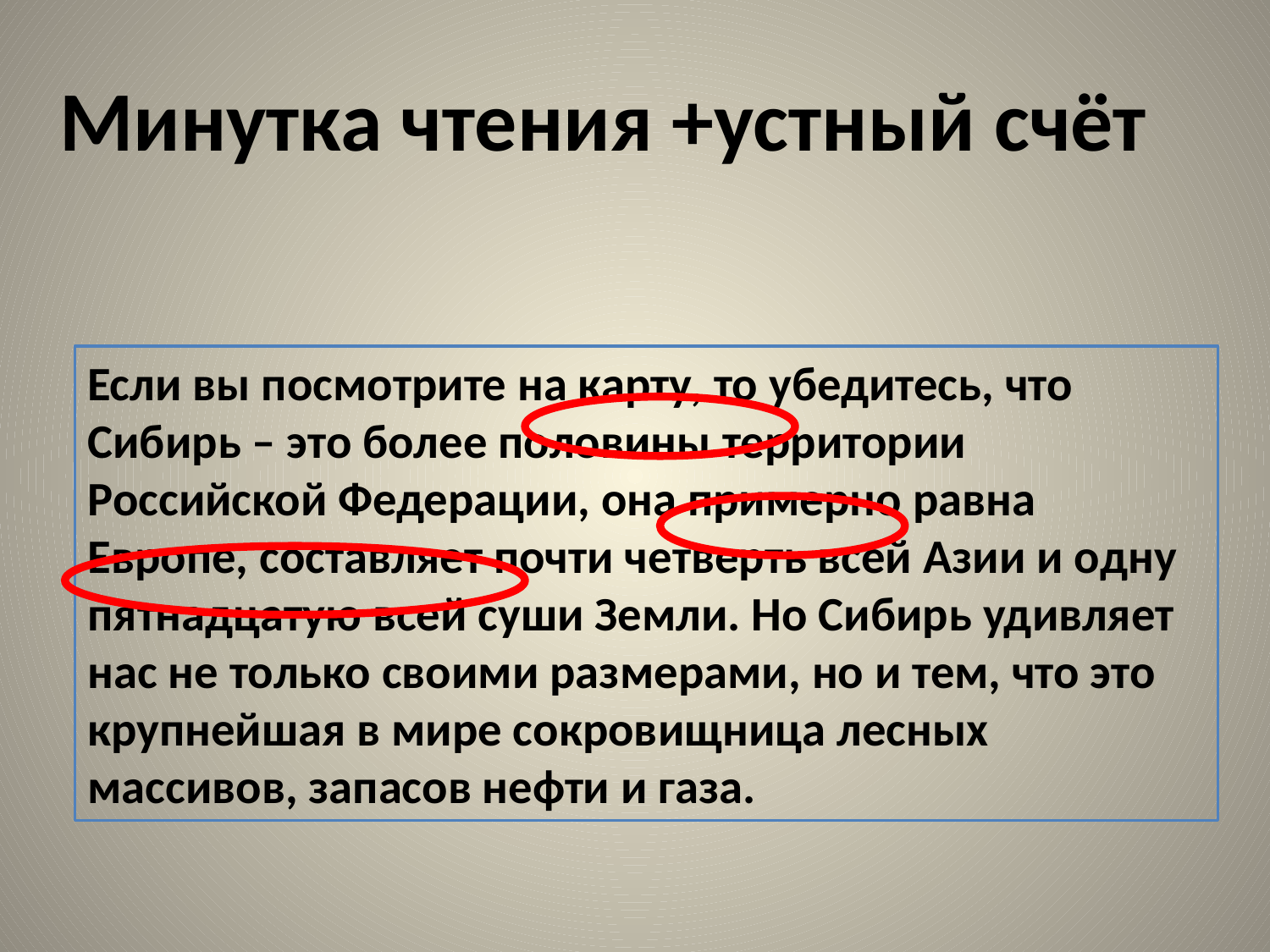

# Минутка чтения +устный счёт
Если вы посмотрите на карту, то убедитесь, что Сибирь – это более половины территории Российской Федерации, она примерно равна Европе, составляет почти четверть всей Азии и одну пятнадцатую всей суши Земли. Но Сибирь удивляет нас не только своими размерами, но и тем, что это крупнейшая в мире сокровищница лесных массивов, запасов нефти и газа.